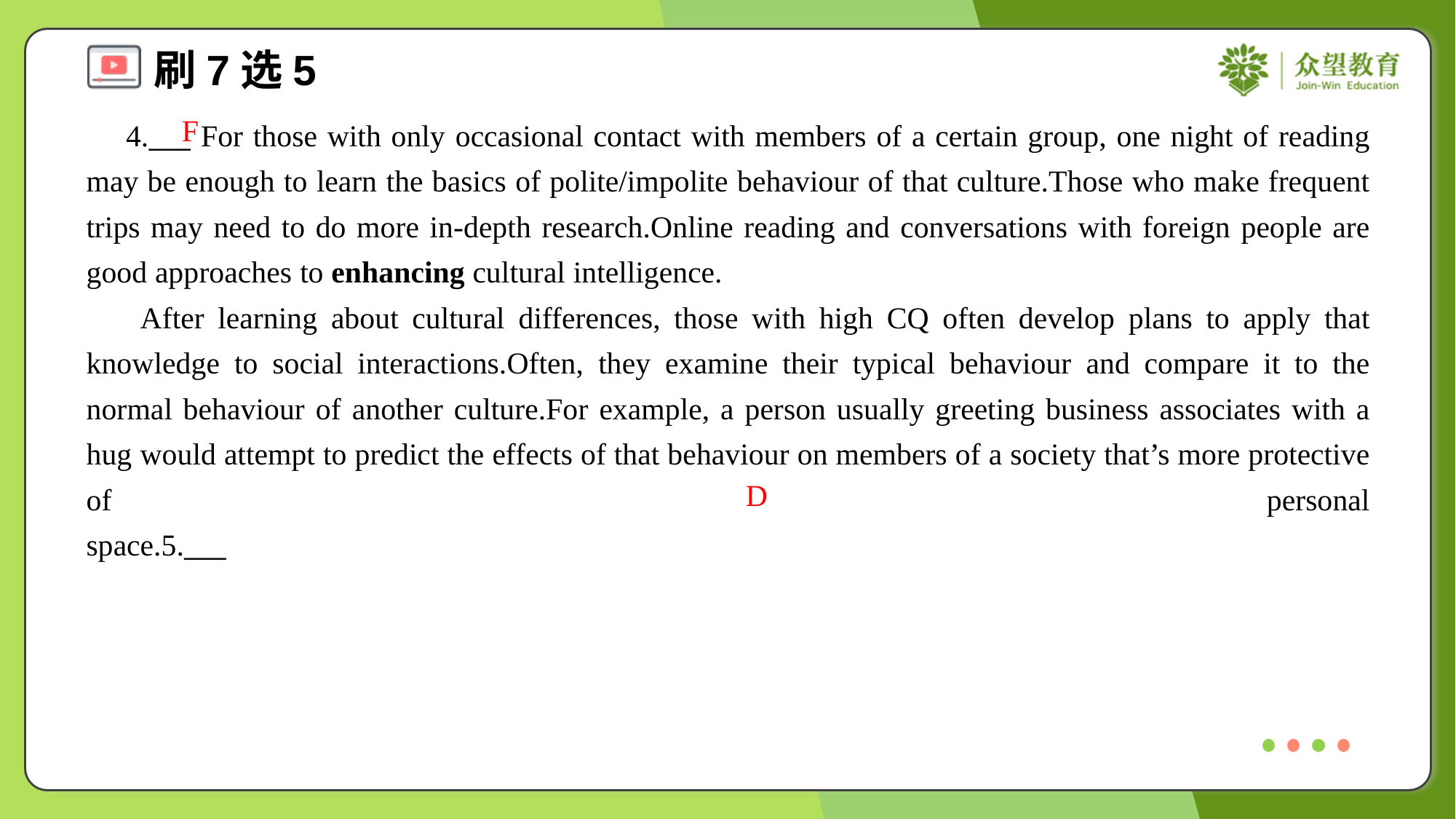

F
    4.___ For those with only occasional contact with members of a certain group, one night of reading may be enough to learn the basics of polite/impolite behaviour of that culture.Those who make frequent trips may need to do more in-depth research.Online reading and conversations with foreign people are good approaches to enhancing cultural intelligence.
    After learning about cultural differences, those with high CQ often develop plans to apply that knowledge to social interactions.Often, they examine their typical behaviour and compare it to the normal behaviour of another culture.For example, a person usually greeting business associates with a hug would attempt to predict the effects of that behaviour on members of a society that’s more protective of personal space.5.___#5
D